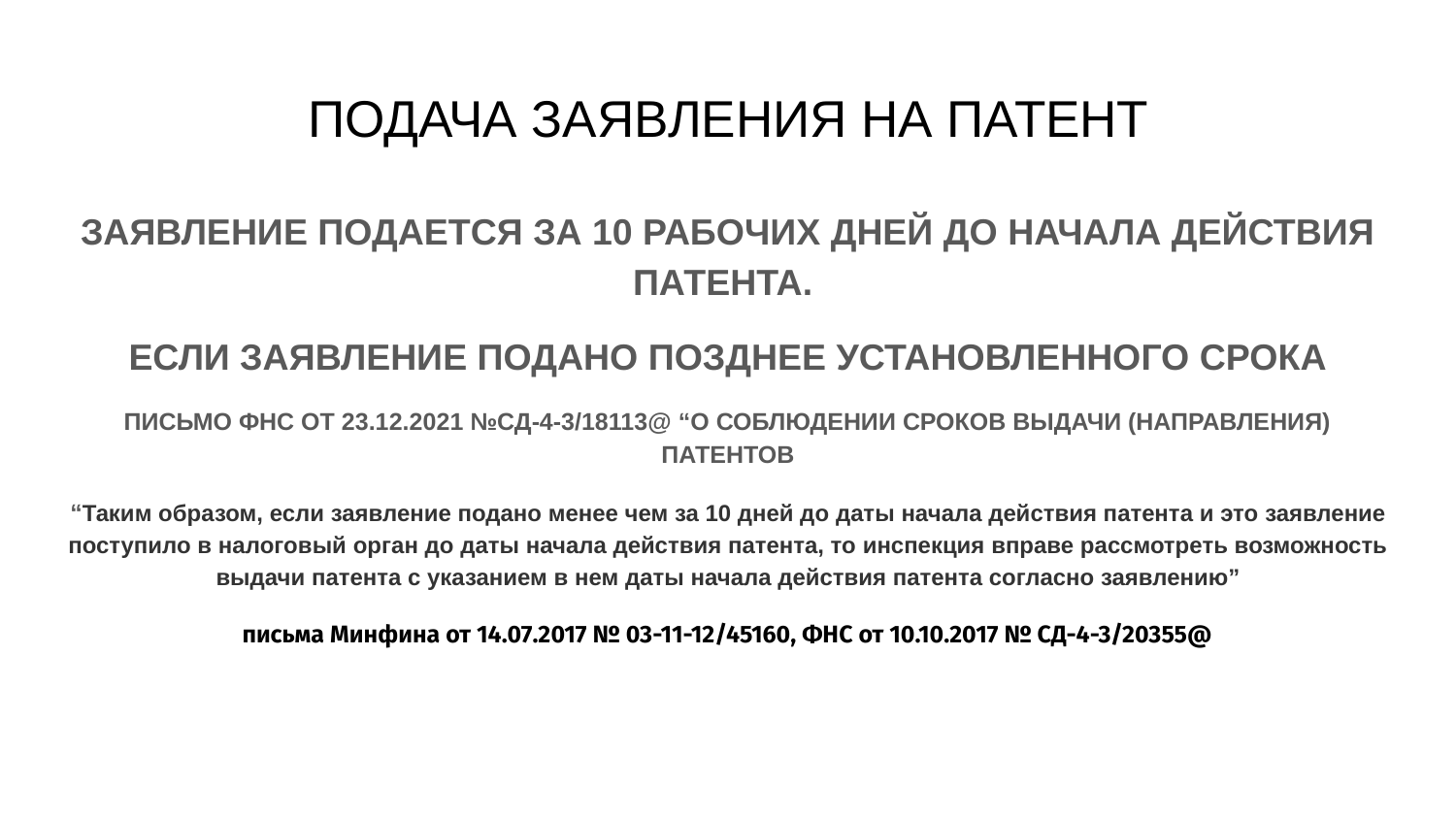

# ПОДАЧА ЗАЯВЛЕНИЯ НА ПАТЕНТ
ЗАЯВЛЕНИЕ ПОДАЕТСЯ ЗА 10 РАБОЧИХ ДНЕЙ ДО НАЧАЛА ДЕЙСТВИЯ ПАТЕНТА.
ЕСЛИ ЗАЯВЛЕНИЕ ПОДАНО ПОЗДНЕЕ УСТАНОВЛЕННОГО СРОКА
ПИСЬМО ФНС ОТ 23.12.2021 №СД-4-3/18113@ “О СОБЛЮДЕНИИ СРОКОВ ВЫДАЧИ (НАПРАВЛЕНИЯ) ПАТЕНТОВ
“Таким образом, если заявление подано менее чем за 10 дней до даты начала действия патента и это заявление поступило в налоговый орган до даты начала действия патента, то инспекция вправе рассмотреть возможность выдачи патента с указанием в нем даты начала действия патента согласно заявлению”
письма Минфина от 14.07.2017 № 03-11-12/45160, ФНС от 10.10.2017 № СД-4-3/20355@